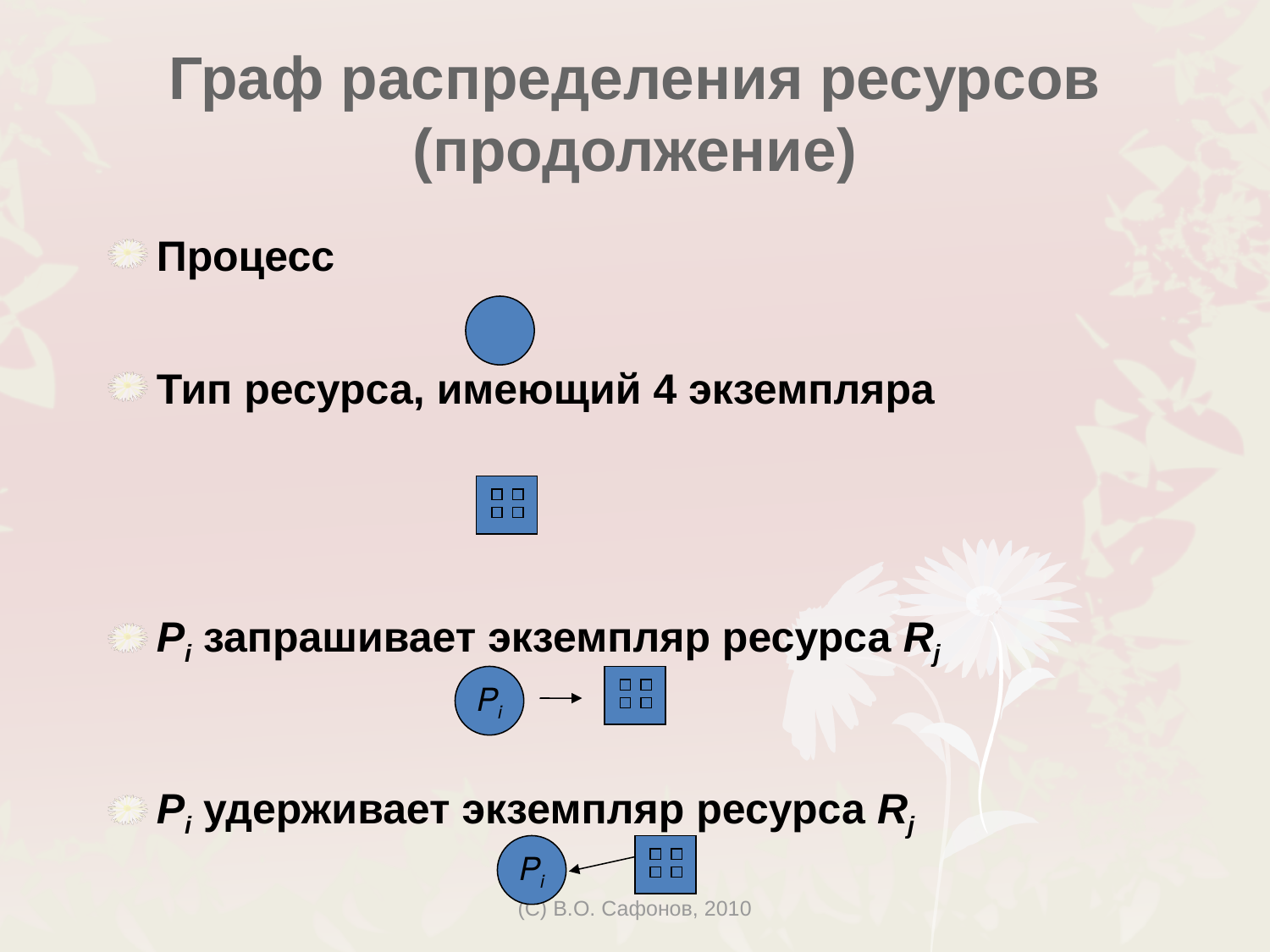

Граф распределения ресурсов (продолжение)
Процесс
Тип ресурса, имеющий 4 экземпляра

Pi запрашивает экземпляр ресурса Rj

Pi удерживает экземпляр ресурса Rj

Pi

Pi

(C) В.О. Сафонов, 2010